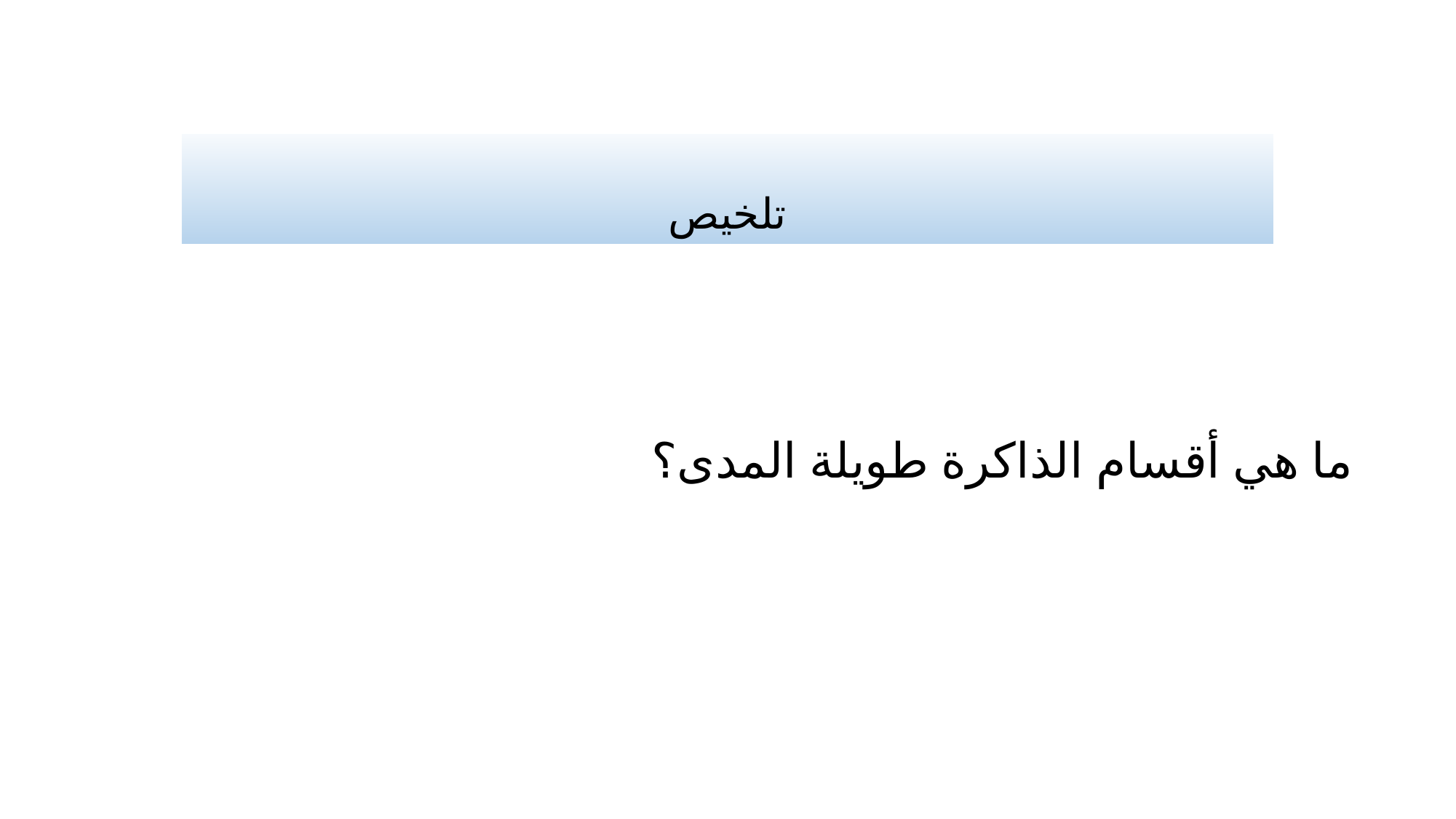

# تلخيص

ما هي أقسام الذاكرة طويلة المدى؟